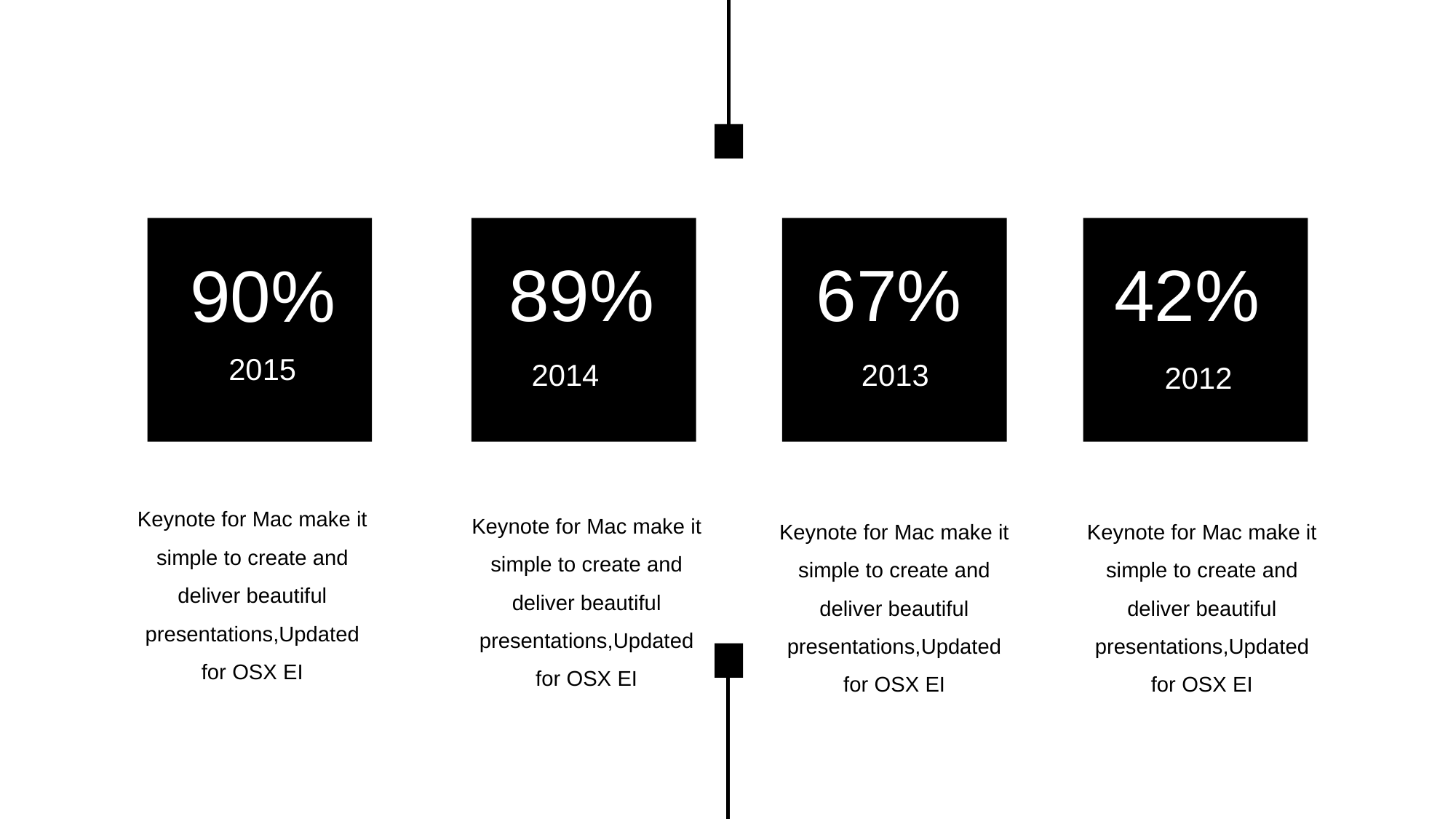

67%
42%
89%
90%
2015
2014
2013
2012
Keynote for Mac make it simple to create and deliver beautiful presentations,Updated for OSX EI
Keynote for Mac make it simple to create and deliver beautiful presentations,Updated for OSX EI
Keynote for Mac make it simple to create and deliver beautiful presentations,Updated for OSX EI
Keynote for Mac make it simple to create and deliver beautiful presentations,Updated for OSX EI